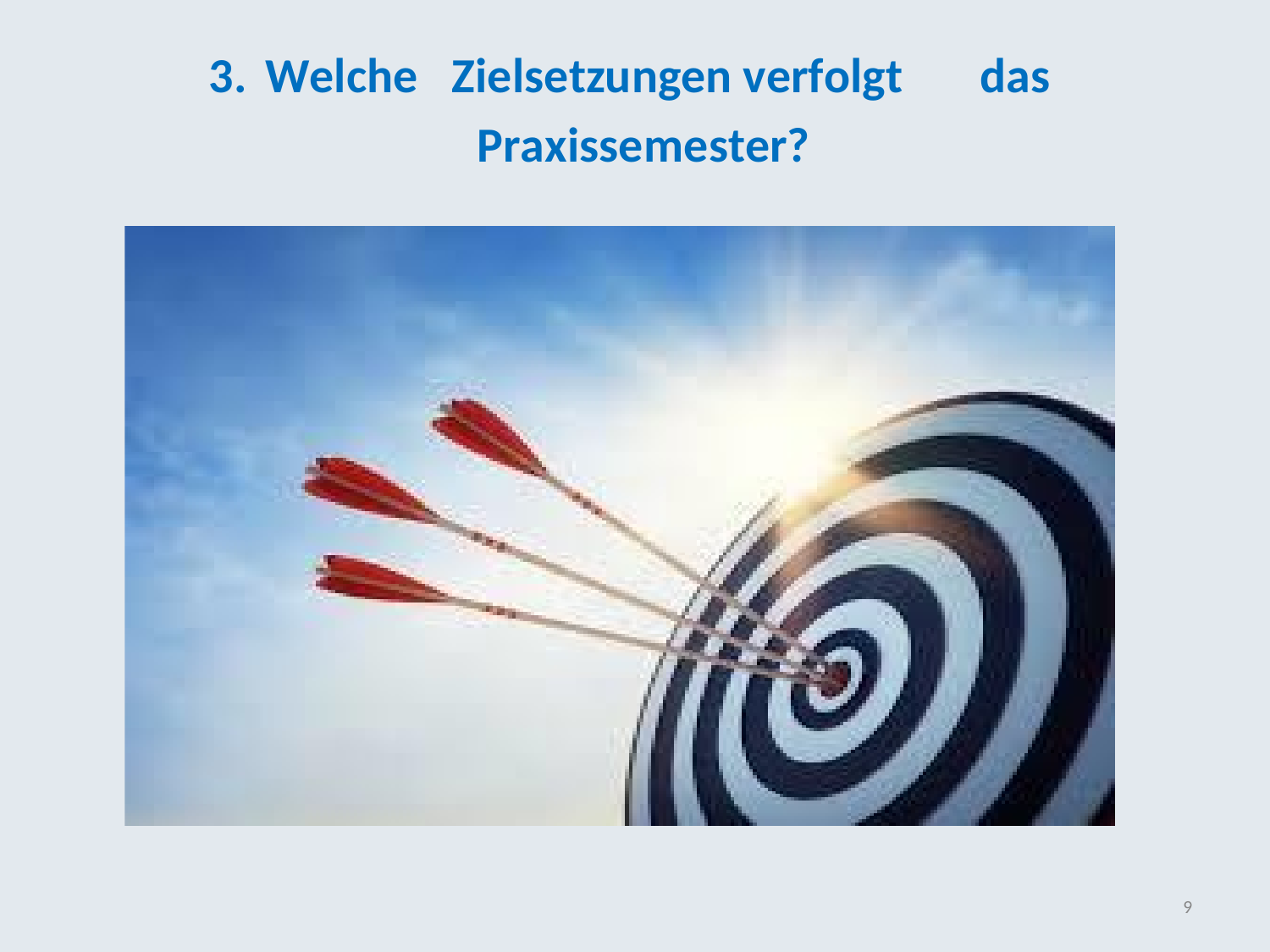

3.
Welche
Zielsetzungen verfolgt
Praxissemester?
das

9